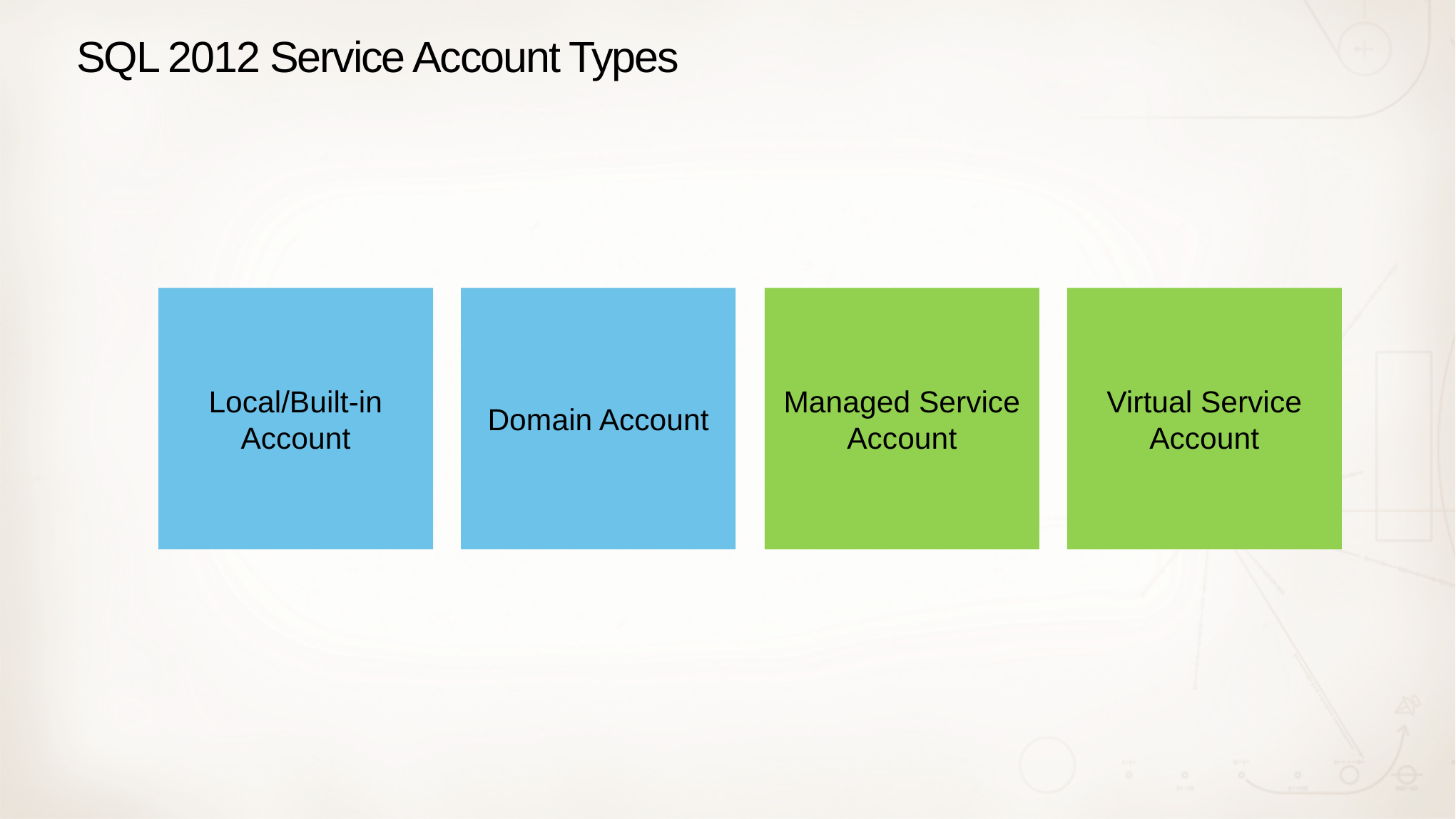

# SQL 2012 Service Account Types
Local/Built-in Account
Domain Account
Managed Service Account
Virtual Service Account